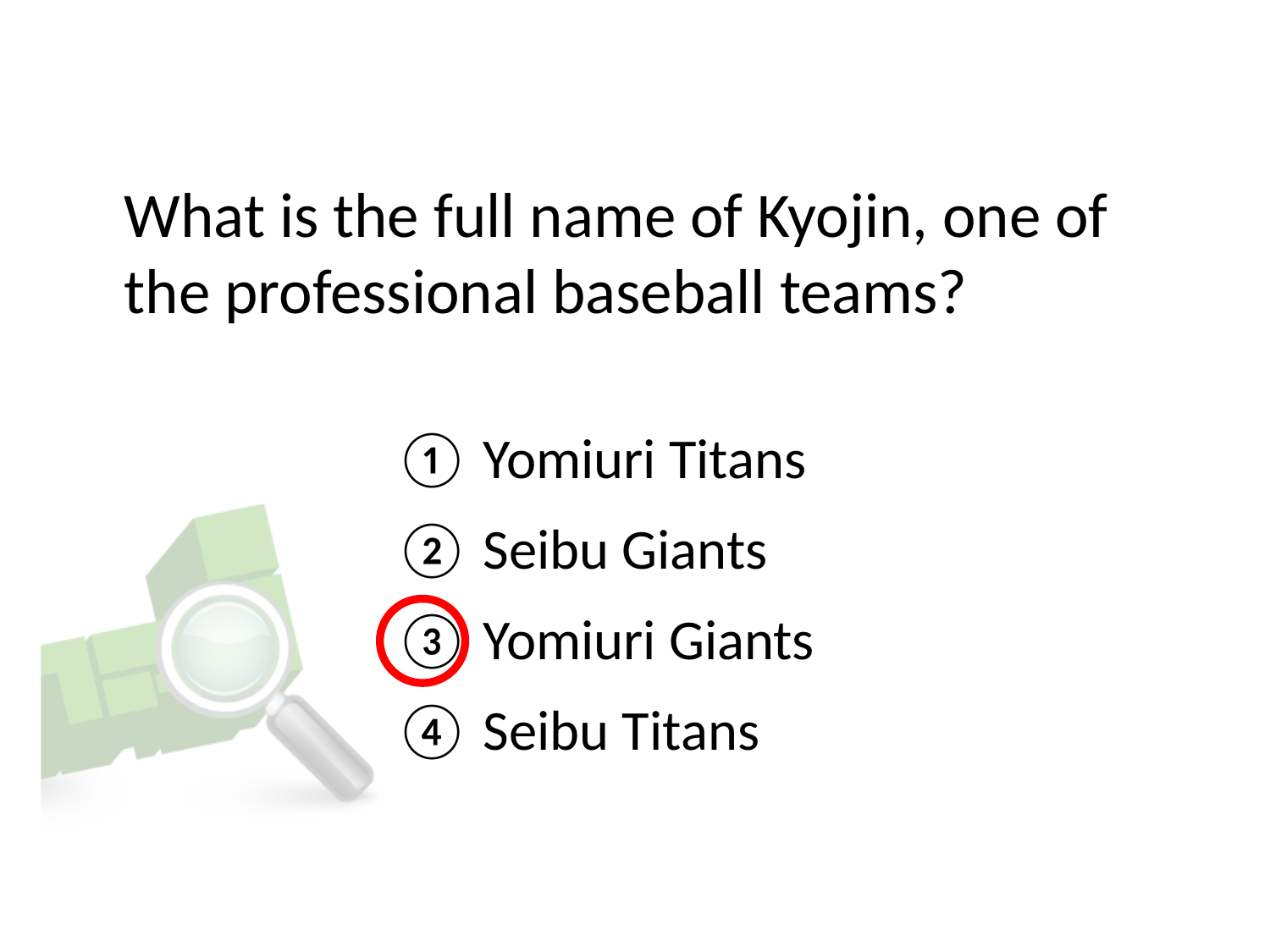

# What is the full name of Kyojin, one of the professional baseball teams?
① Yomiuri Titans
② Seibu Giants
③ Yomiuri Giants
④ Seibu Titans